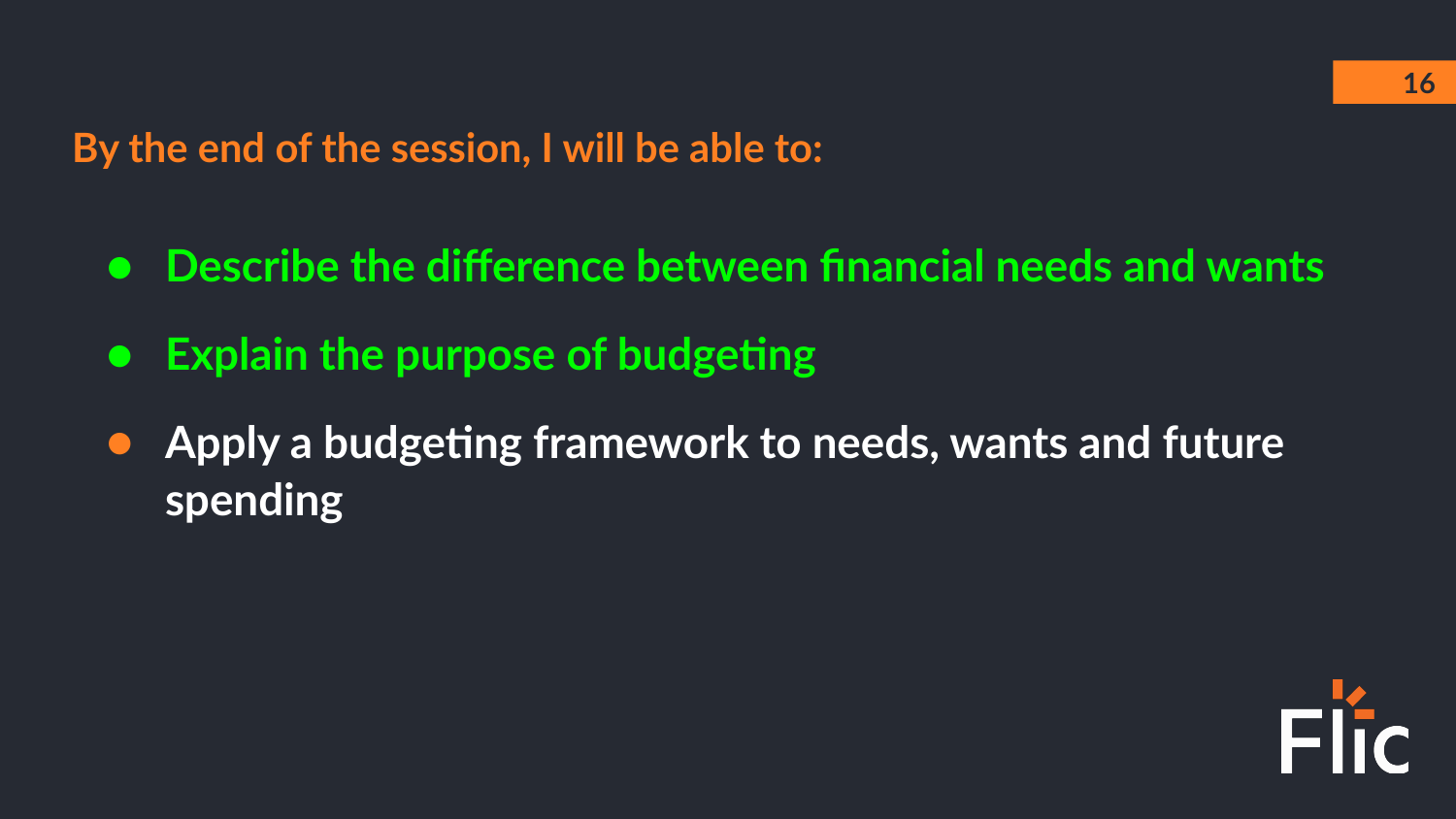

16
By the end of the session, I will be able to:

Describe the difference between financial needs and wants

Explain the purpose of budgeting

Apply a budgeting framework to needs, wants and future spending